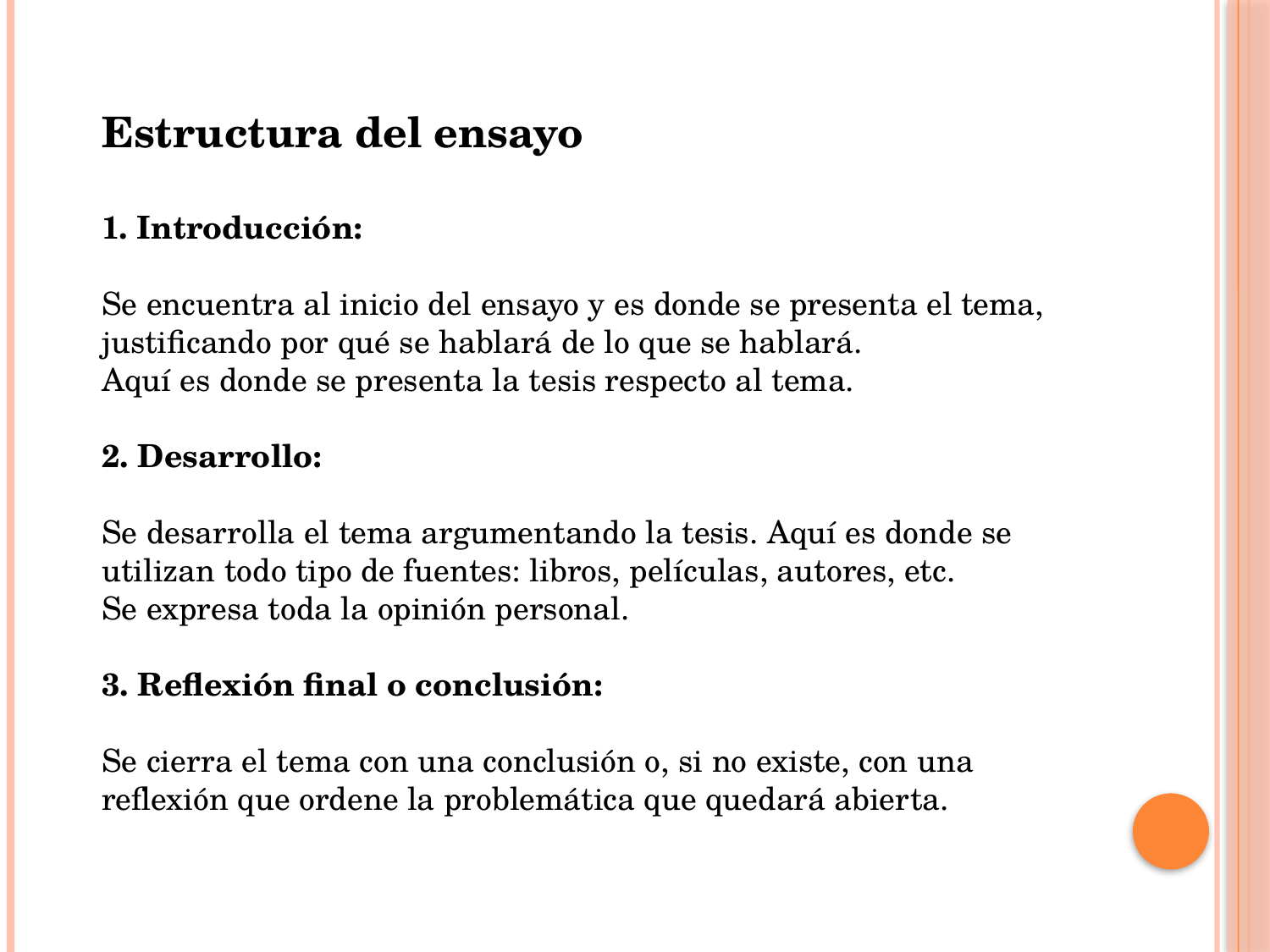

Estructura del ensayo

1. Introducción:

Se encuentra al inicio del ensayo y es donde se presenta el tema, justificando por qué se hablará de lo que se hablará.
Aquí es donde se presenta la tesis respecto al tema.

2. Desarrollo:

Se desarrolla el tema argumentando la tesis. Aquí es donde se utilizan todo tipo de fuentes: libros, películas, autores, etc.
Se expresa toda la opinión personal.

3. Reflexión final o conclusión:

Se cierra el tema con una conclusión o, si no existe, con una reflexión que ordene la problemática que quedará abierta.